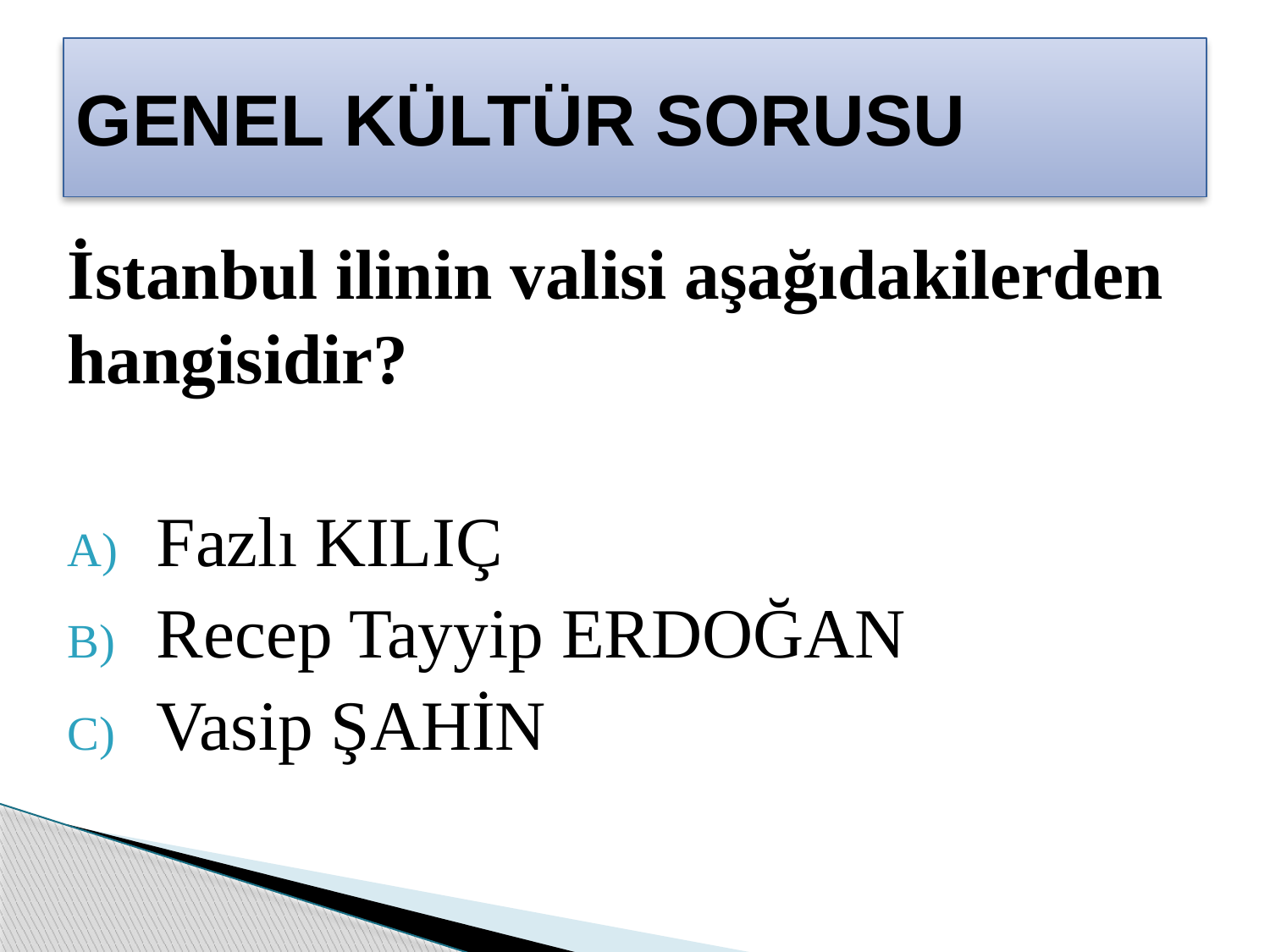

# GENEL KÜLTÜR SORUSU
İstanbul ilinin valisi aşağıdakilerden hangisidir?

 Fazlı KILIÇ
 Recep Tayyip ERDOĞAN
 Vasip ŞAHİN